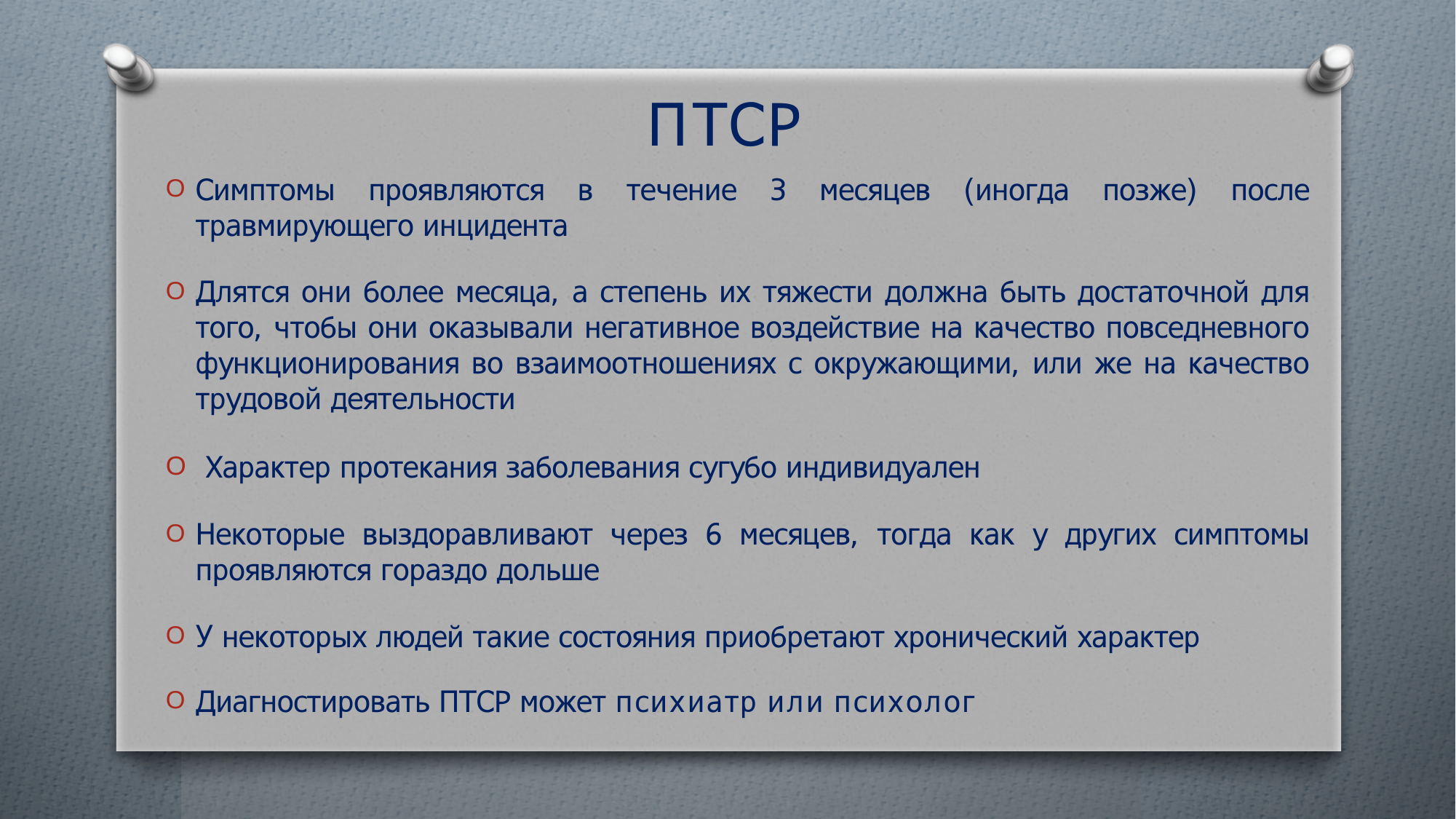

# ПТСР
Симптомы проявляются в течение 3 месяцев (иногда позже) после травмирующего инцидента

Длятся они более месяца, а степень их тяжести должна быть достаточной для того, чтобы они оказывали негативное воздействие на качество повседневного функционирования во взаимоотношениях с окружающими, или же на качество трудовой деятельности

 Характер протекания заболевания сугубо индивидуален

Некоторые выздоравливают через 6 месяцев, тогда как у других симптомы проявляются гораздо дольше

У некоторых людей такие состояния приобретают хронический характер

Диагностировать ПТСР может психиатр или психолог